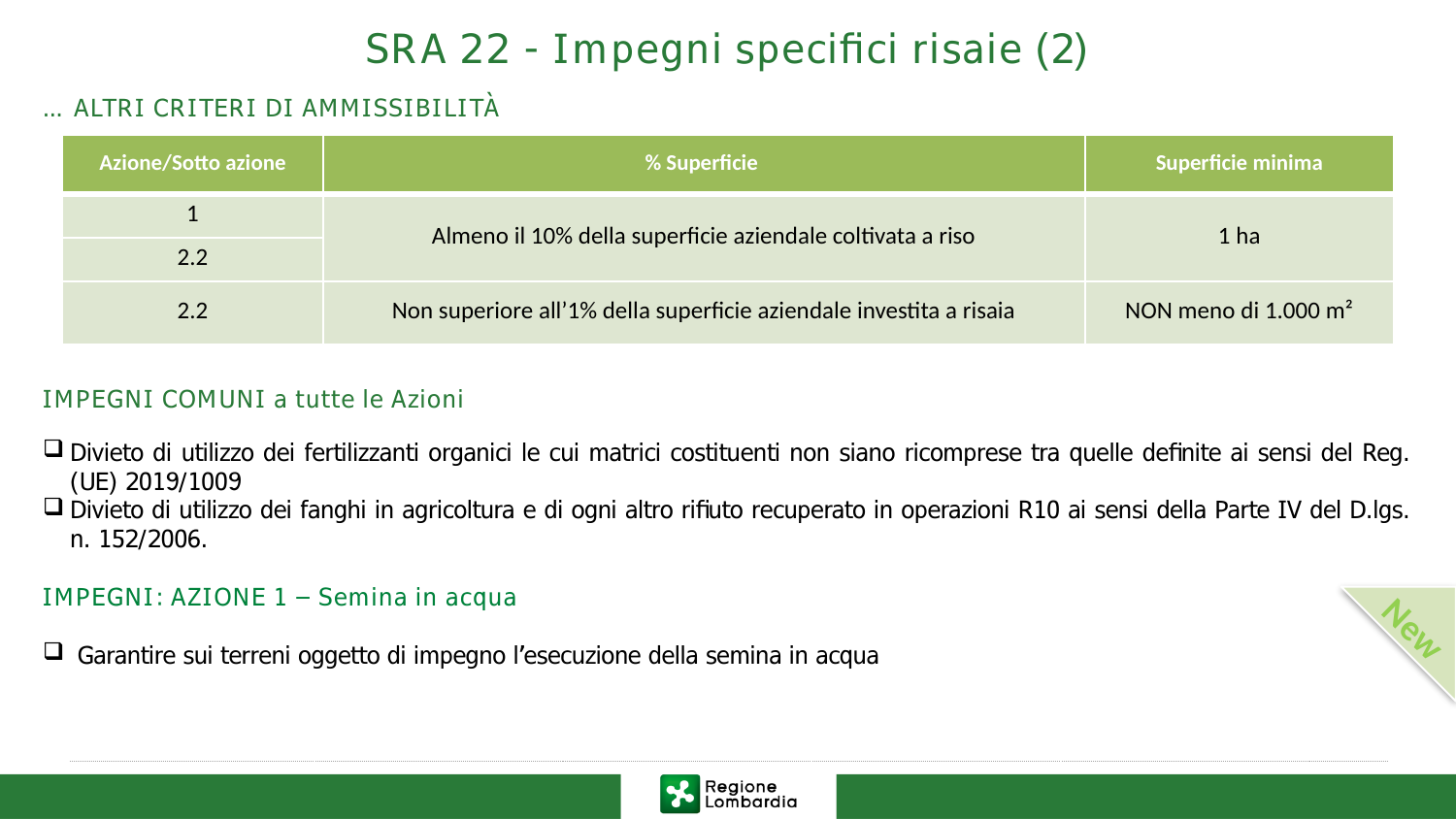

# SRA 22 - Impegni specifici risaie (2)
… ALTRI CRITERI DI AMMISSIBILITÀ

IMPEGNI COMUNI a tutte le Azioni
Divieto di utilizzo dei fertilizzanti organici le cui matrici costituenti non siano ricomprese tra quelle definite ai sensi del Reg. (UE) 2019/1009
Divieto di utilizzo dei fanghi in agricoltura e di ogni altro rifiuto recuperato in operazioni R10 ai sensi della Parte IV del D.lgs. n. 152/2006.

IMPEGNI: AZIONE 1 – Semina in acqua

 Garantire sui terreni oggetto di impegno l’esecuzione della semina in acqua
| Azione/Sotto azione | % Superficie | Superficie minima |
| --- | --- | --- |
| 1 | Almeno il 10% della superficie aziendale coltivata a riso | 1 ha |
| 2.2 |  |  |
| 2.2 | Non superiore all’1% della superficie aziendale investita a risaia | NON meno di 1.000 m² |

New